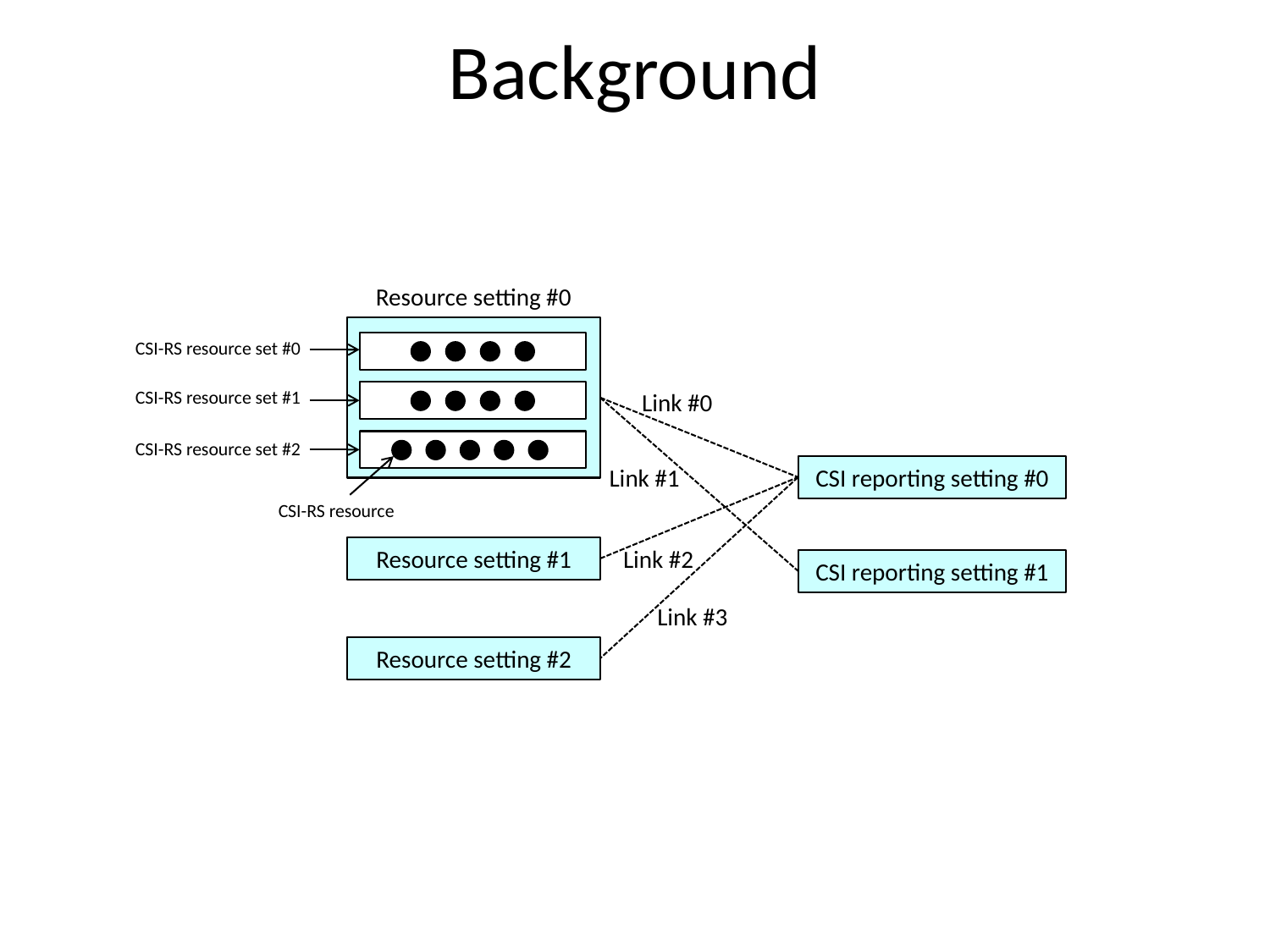

# Background
Resource setting #0

CSI-RS resource set #0

CSI-RS resource set #1
Link #0

CSI-RS resource set #2

CSI reporting setting #0
Link #1
CSI-RS resource
Link #2
Resource setting #1
CSI reporting setting #1
Link #3
Resource setting #2